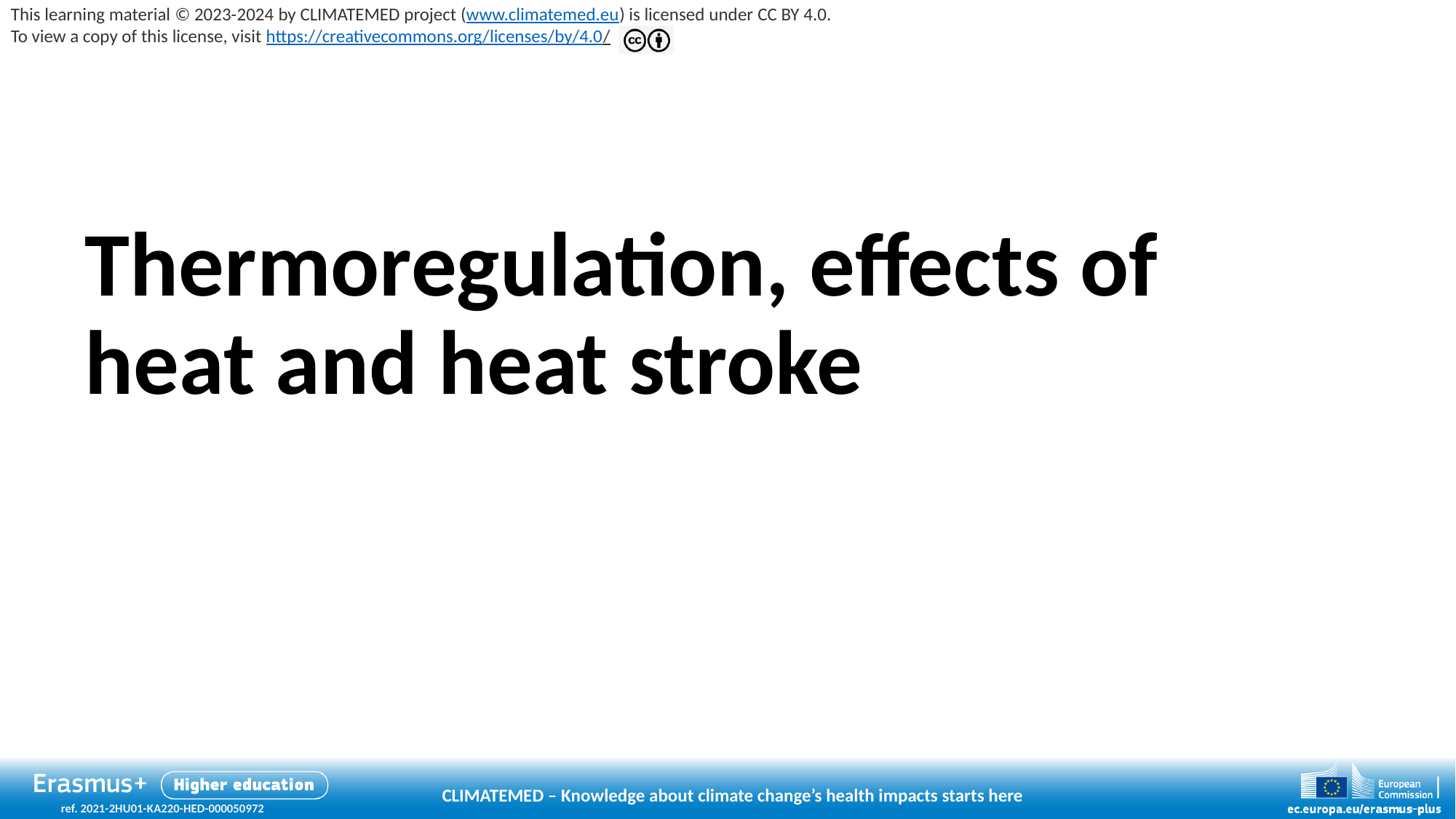

# Thermoregulation, effects of heat and heat stroke